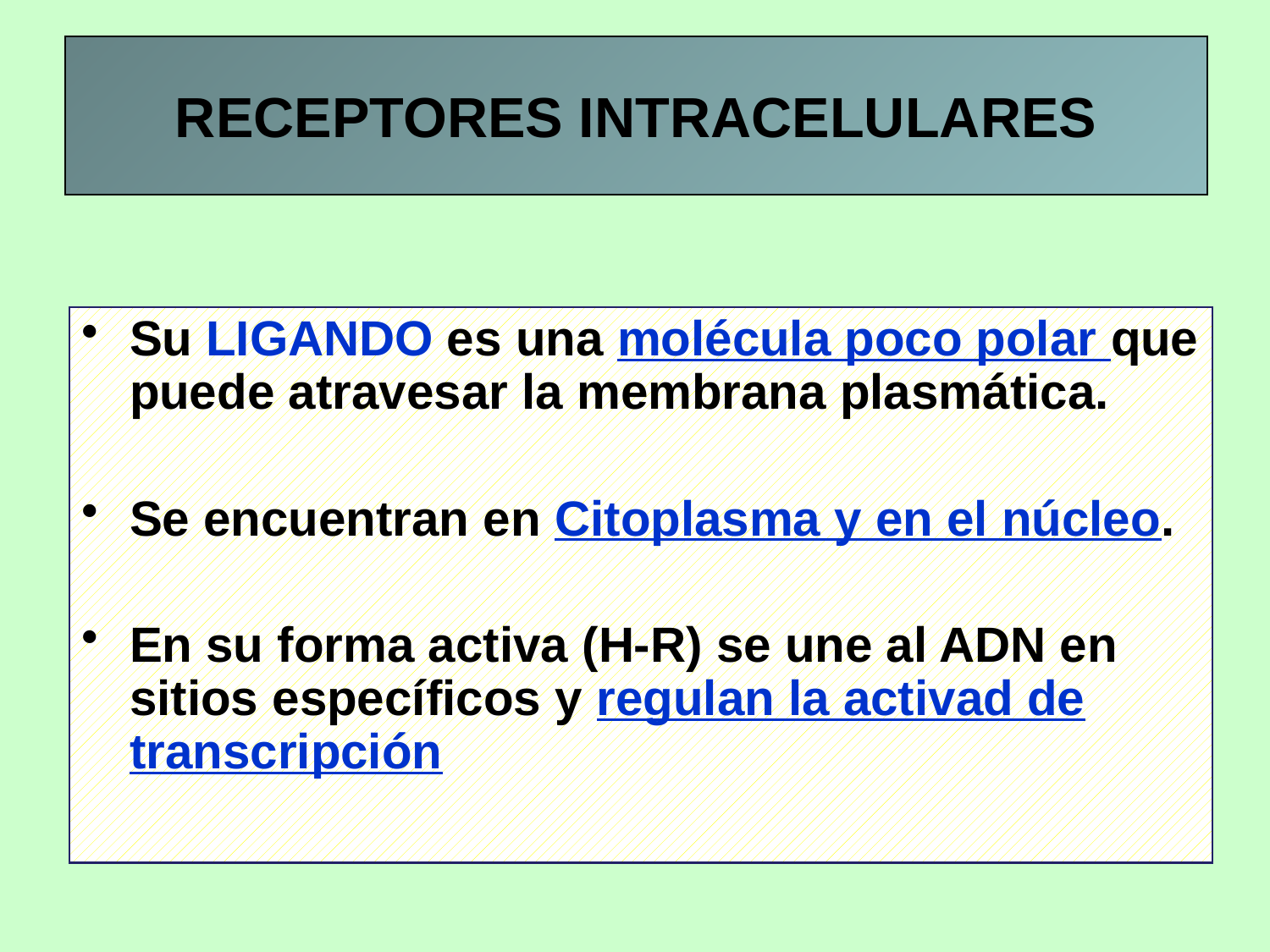

# RECEPTORES INTRACELULARES
Su LIGANDO es una molécula poco polar que puede atravesar la membrana plasmática.

Se encuentran en Citoplasma y en el núcleo.

En su forma activa (H-R) se une al ADN en sitios específicos y regulan la activad de transcripción